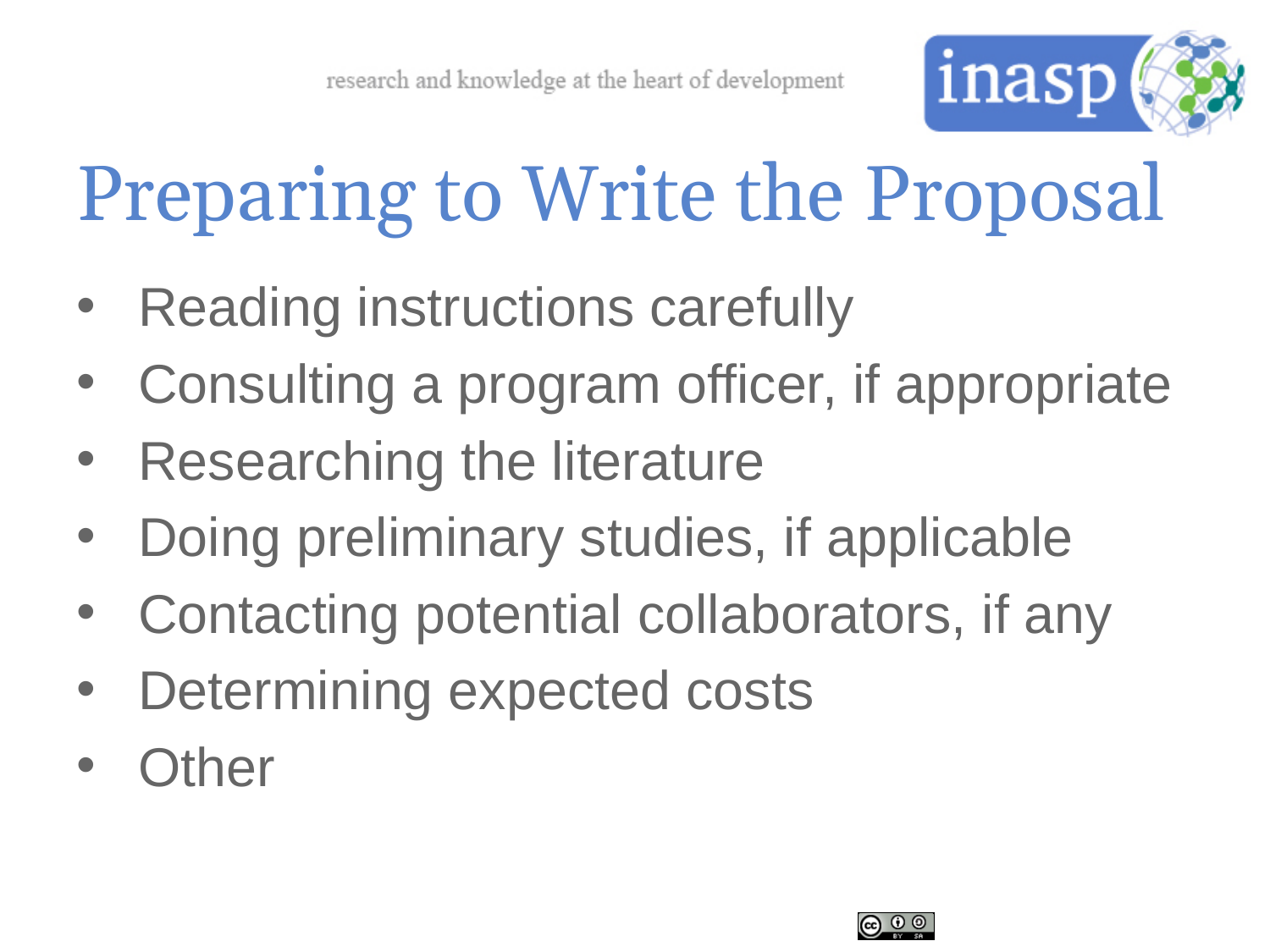

# Preparing to Write the Proposal
Reading instructions carefully
Consulting a program officer, if appropriate
Researching the literature
Doing preliminary studies, if applicable
Contacting potential collaborators, if any
Determining expected costs
Other